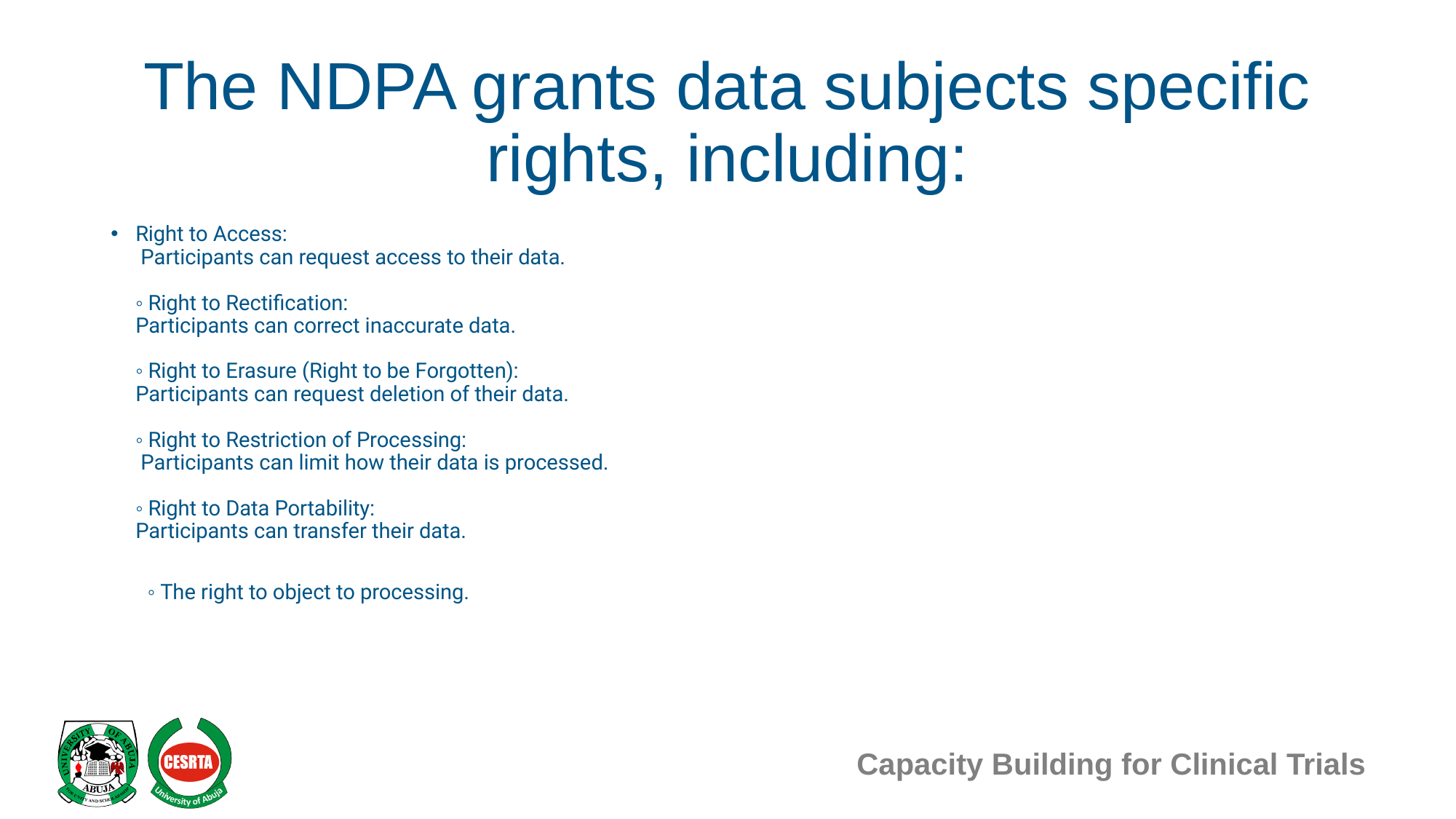

# The NDPA grants data subjects specific rights, including:
Right to Access:
 Participants can request access to their data.
◦ Right to Rectification:
Participants can correct inaccurate data.
◦ Right to Erasure (Right to be Forgotten):
Participants can request deletion of their data.
◦ Right to Restriction of Processing:
 Participants can limit how their data is processed.
◦ Right to Data Portability:
Participants can transfer their data.

       ◦ The right to object to processing.